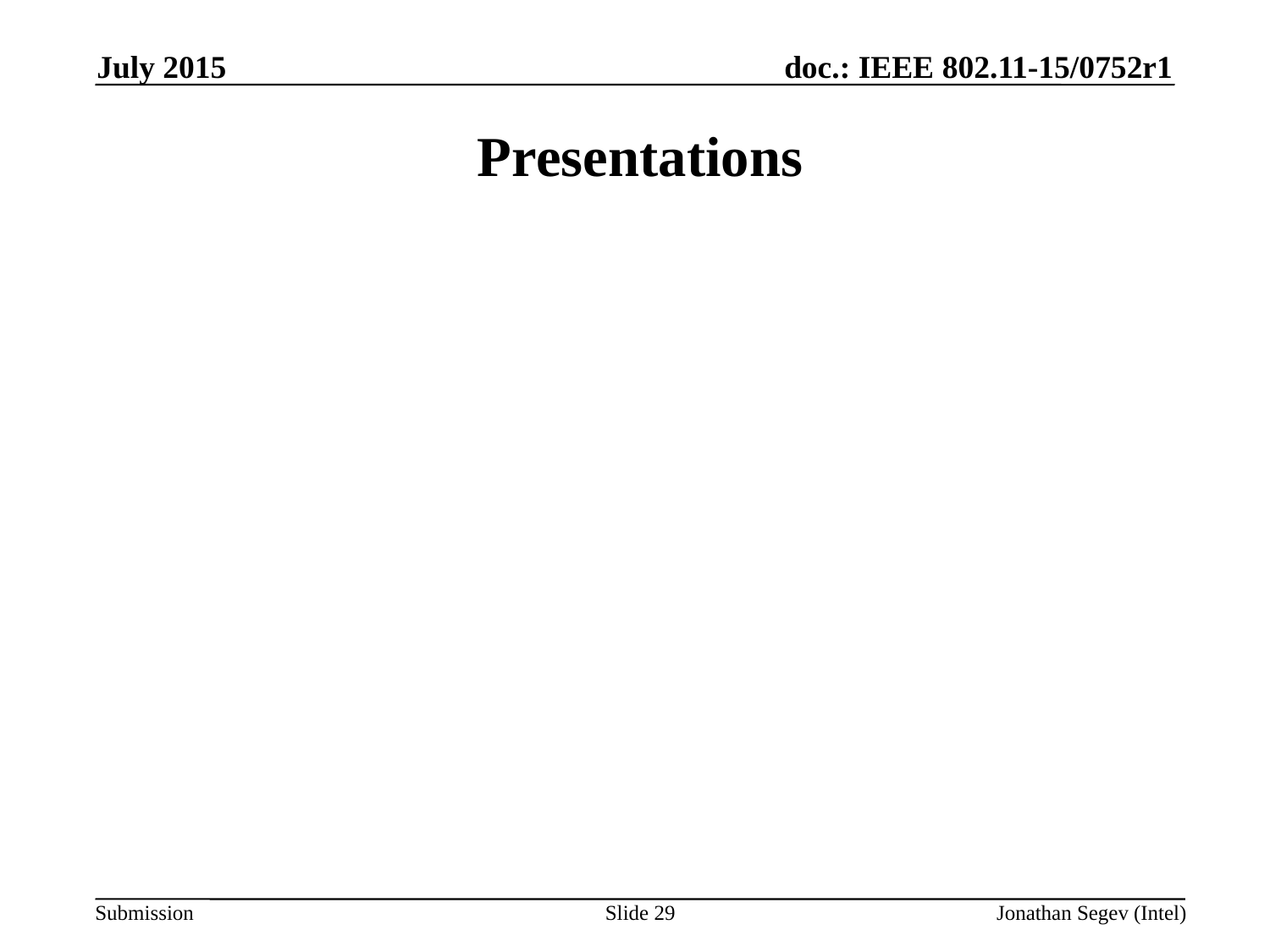

July 2015
# Presentations

Slide 29
Jonathan Segev (Intel)